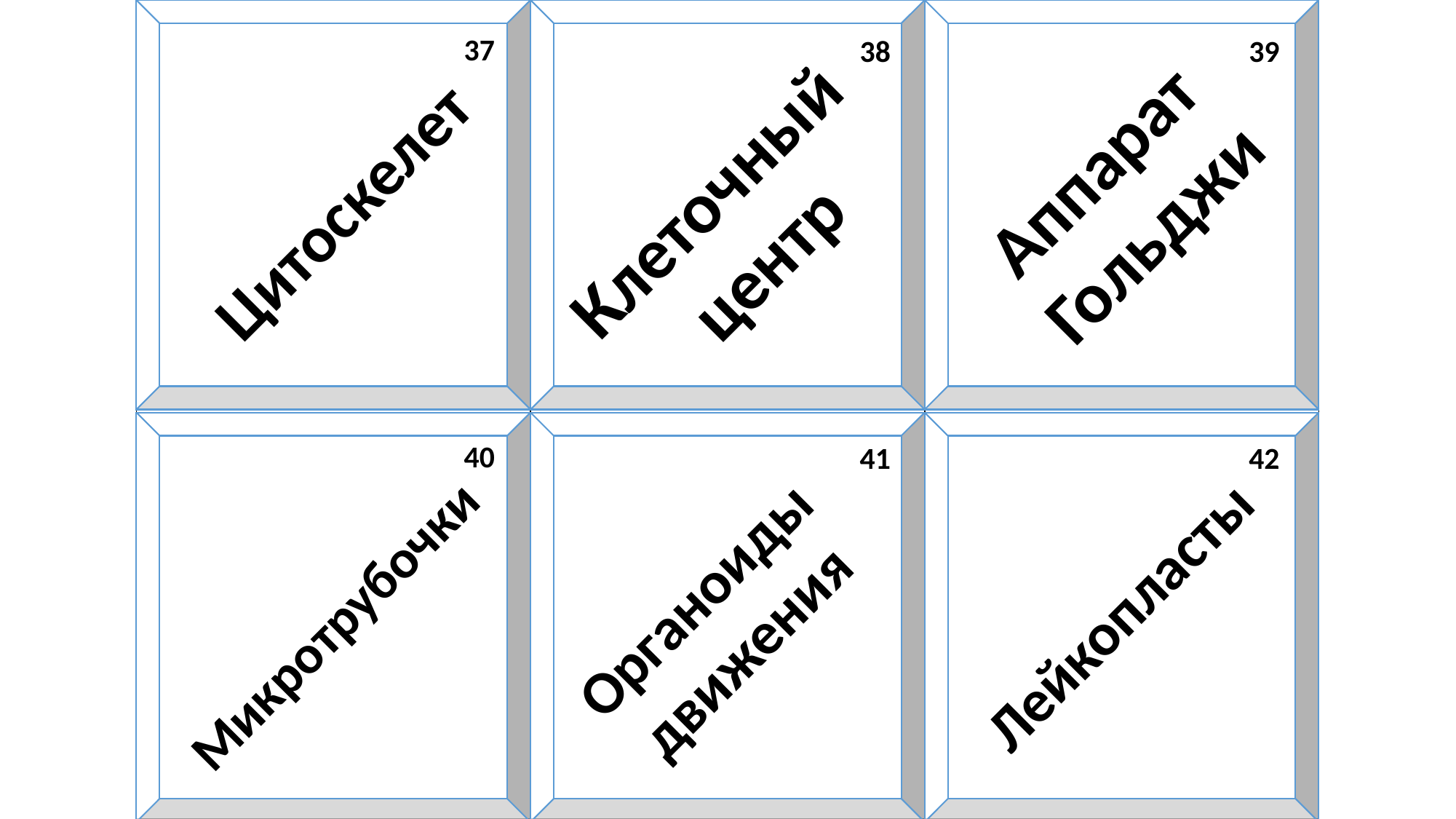

|  |  |  |
| --- | --- | --- |
|  |  |  |

37
38
39

Аппарат Гольджи
Клеточный центр
Цитоскелет

40
41
42

Органоиды движения
Лейкопласты
Микротрубочки